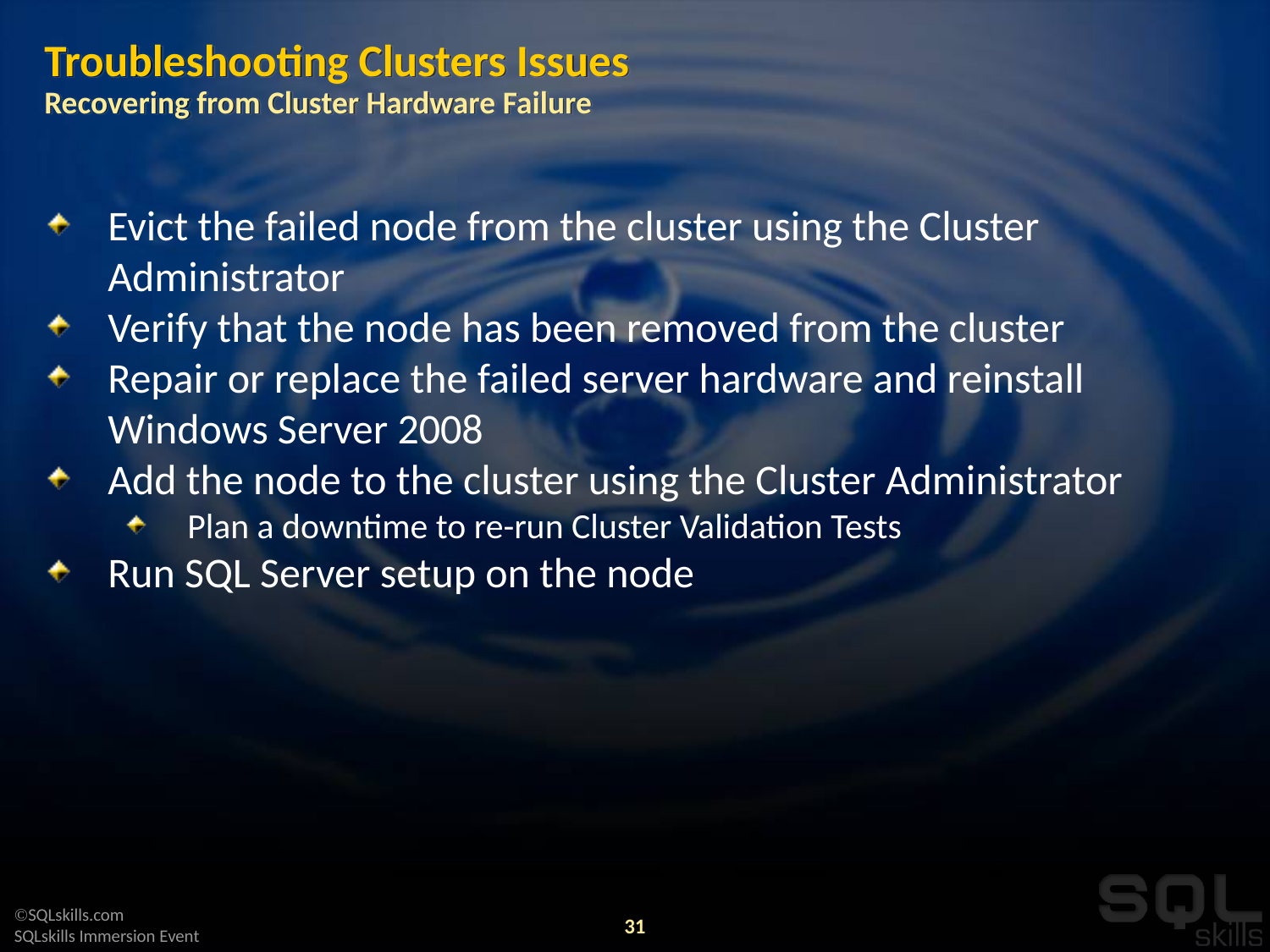

# Troubleshooting Clusters Issues Recovering from Cluster Hardware Failure
Evict the failed node from the cluster using the Cluster Administrator
Verify that the node has been removed from the cluster
Repair or replace the failed server hardware and reinstall Windows Server 2008
Add the node to the cluster using the Cluster Administrator
Plan a downtime to re-run Cluster Validation Tests
Run SQL Server setup on the node
31